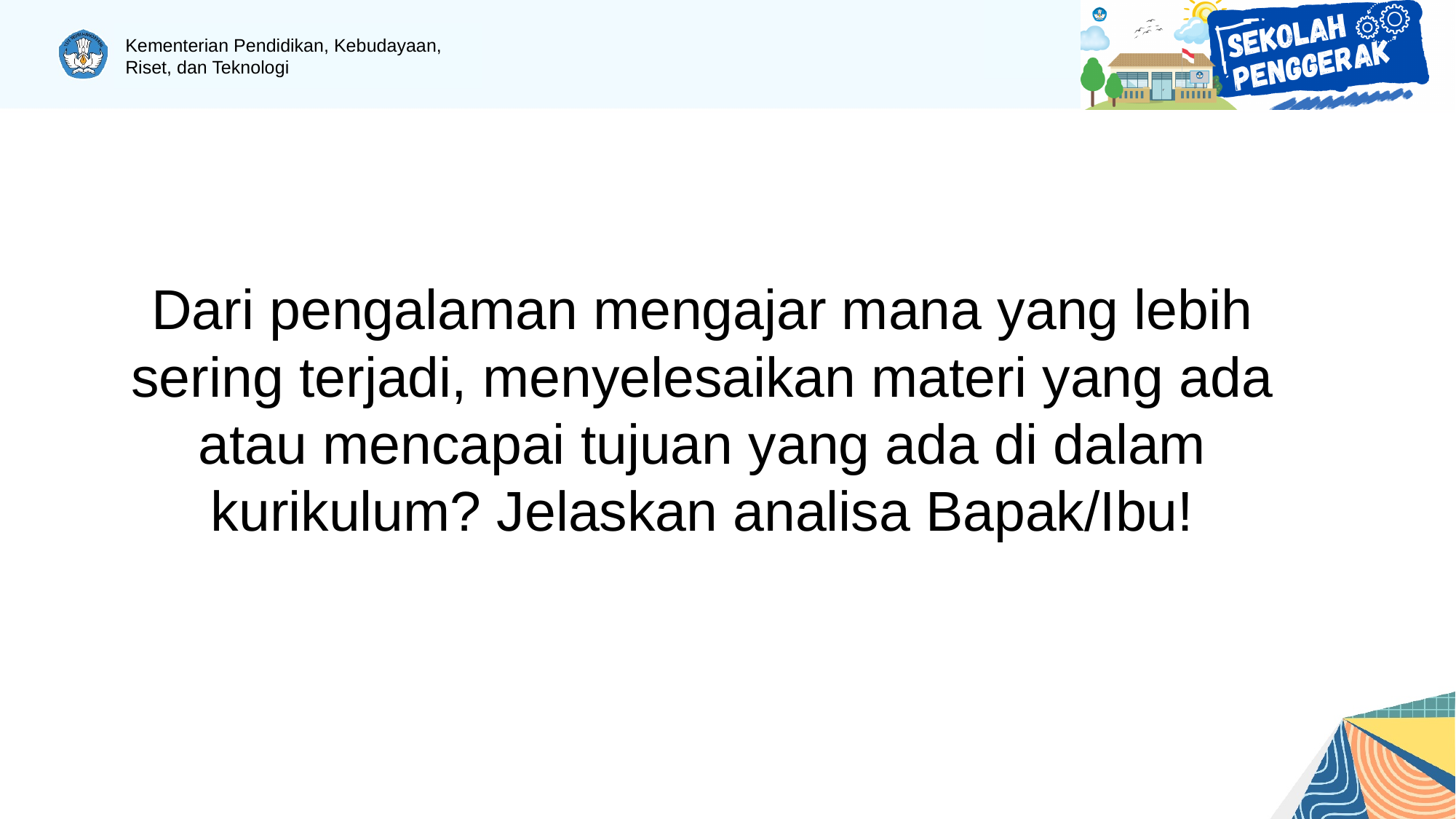

Dari pengalaman mengajar mana yang lebih sering terjadi, menyelesaikan materi yang ada atau mencapai tujuan yang ada di dalam kurikulum? Jelaskan analisa Bapak/Ibu!